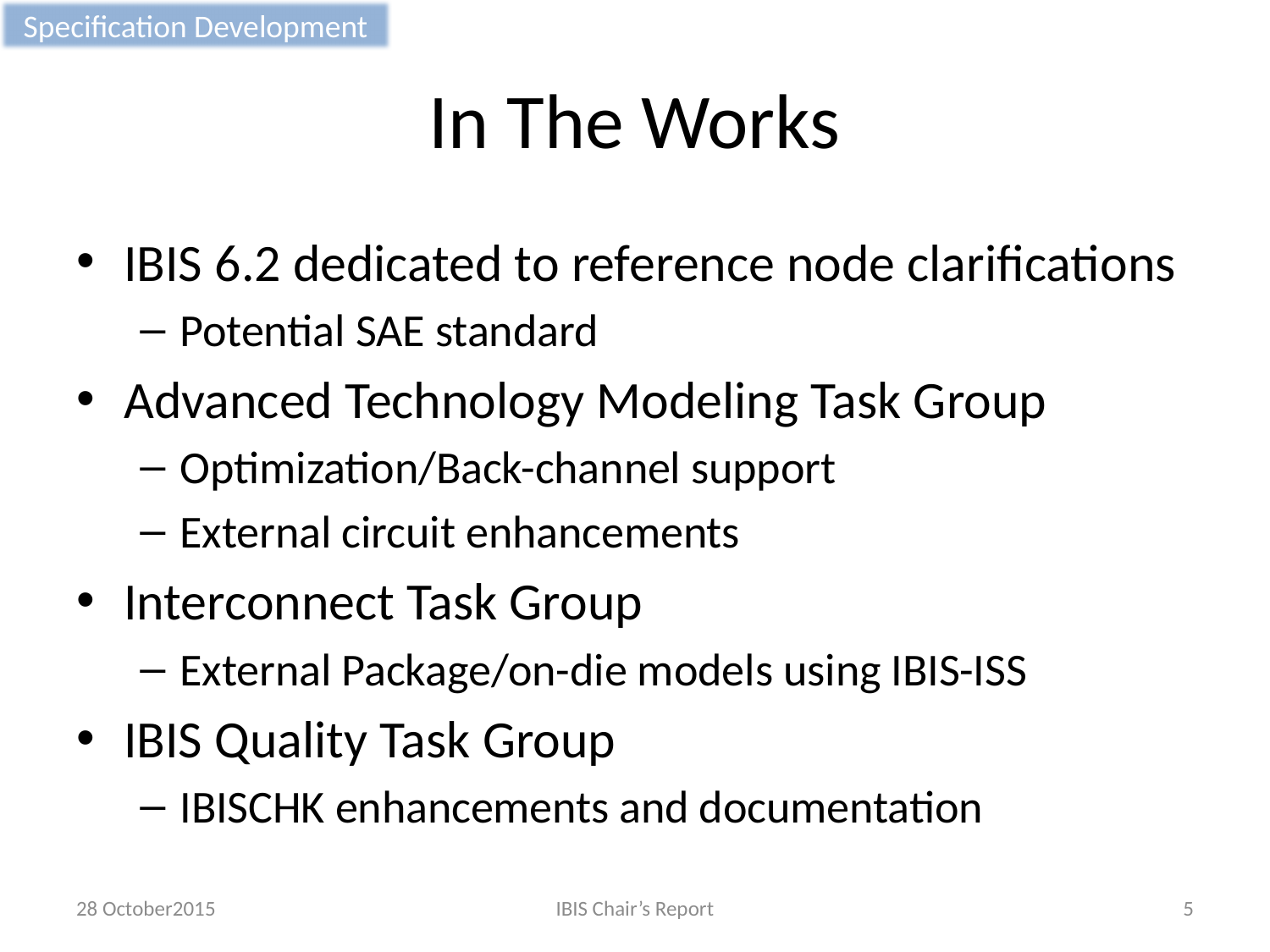

Specification Development
# In The Works
IBIS 6.2 dedicated to reference node clarifications
Potential SAE standard
Advanced Technology Modeling Task Group
Optimization/Back-channel support
External circuit enhancements
Interconnect Task Group
External Package/on-die models using IBIS-ISS
IBIS Quality Task Group
IBISCHK enhancements and documentation

28 October2015
IBIS Chair’s Report
5